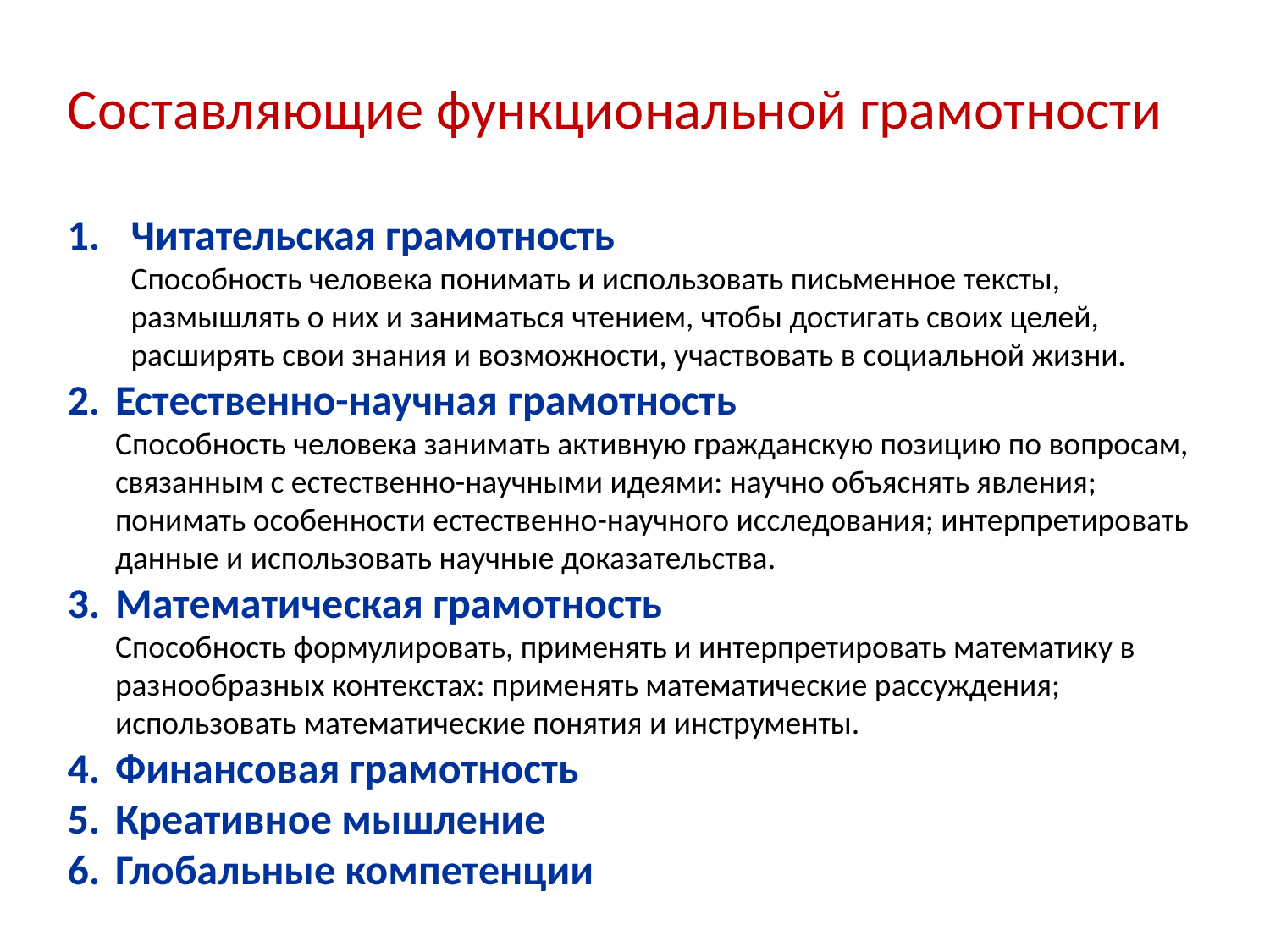

Составляющие функциональной грамотности

Читательская грамотность
Способность человека понимать и использовать письменное тексты, размышлять о них и заниматься чтением, чтобы достигать своих целей, расширять свои знания и возможности, участвовать в социальной жизни.
Естественно-научная грамотность
Способность человека занимать активную гражданскую позицию по вопросам, связанным с естественно-научными идеями: научно объяснять явления; понимать особенности естественно-научного исследования; интерпретировать данные и использовать научные доказательства.
Математическая грамотность
Способность формулировать, применять и интерпретировать математику в разнообразных контекстах: применять математические рассуждения; использовать математические понятия и инструменты.
Финансовая грамотность
Креативное мышление
Глобальные компетенции